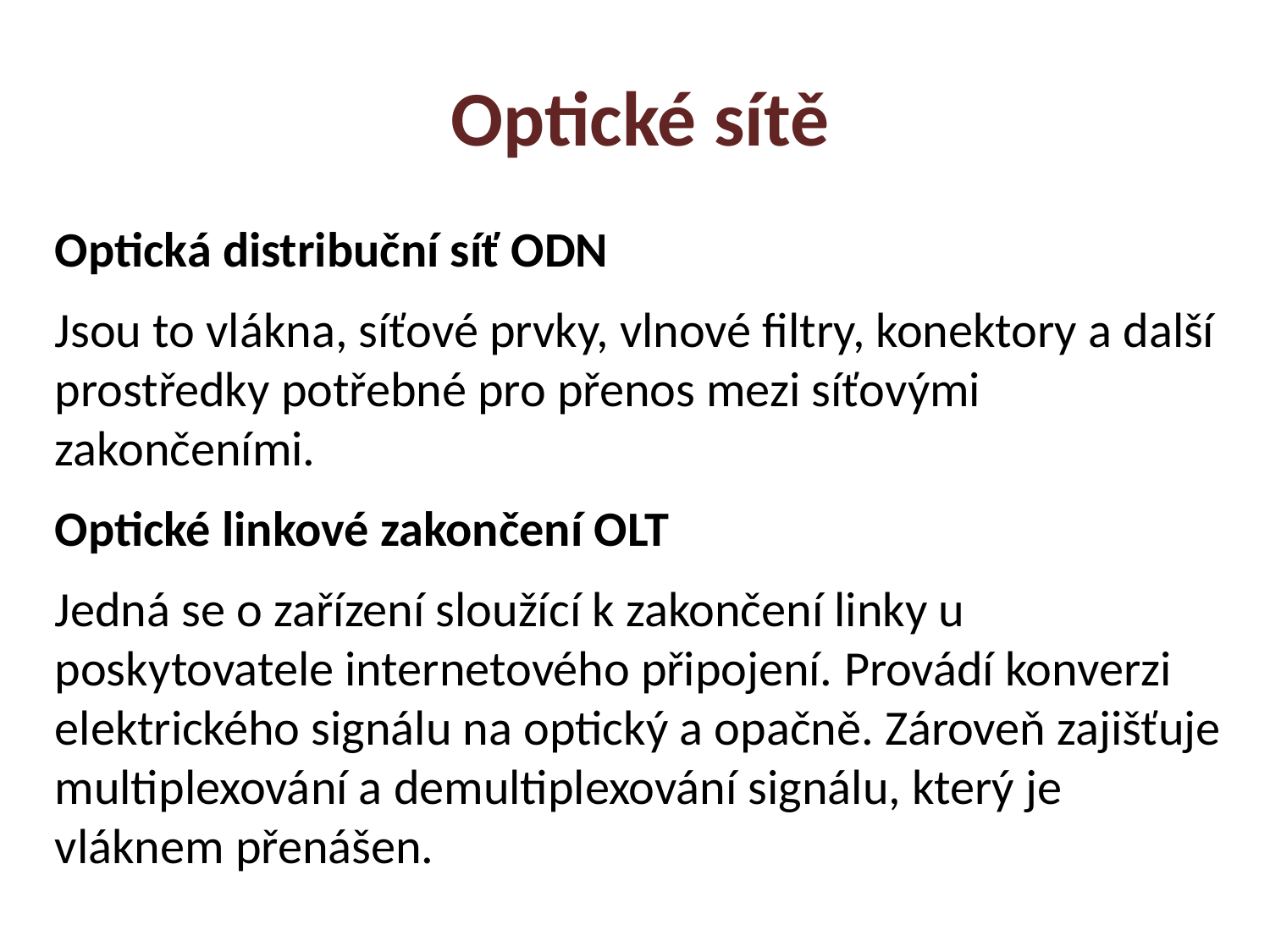

Optické sítě
Optická distribuční síť ODN
Jsou to vlákna, síťové prvky, vlnové filtry, konektory a další prostředky potřebné pro přenos mezi síťovými zakončeními.
Optické linkové zakončení OLT
Jedná se o zařízení sloužící k zakončení linky u poskytovatele internetového připojení. Provádí konverzi elektrického signálu na optický a opačně. Zároveň zajišťuje multiplexování a demultiplexování signálu, který je vláknem přenášen.